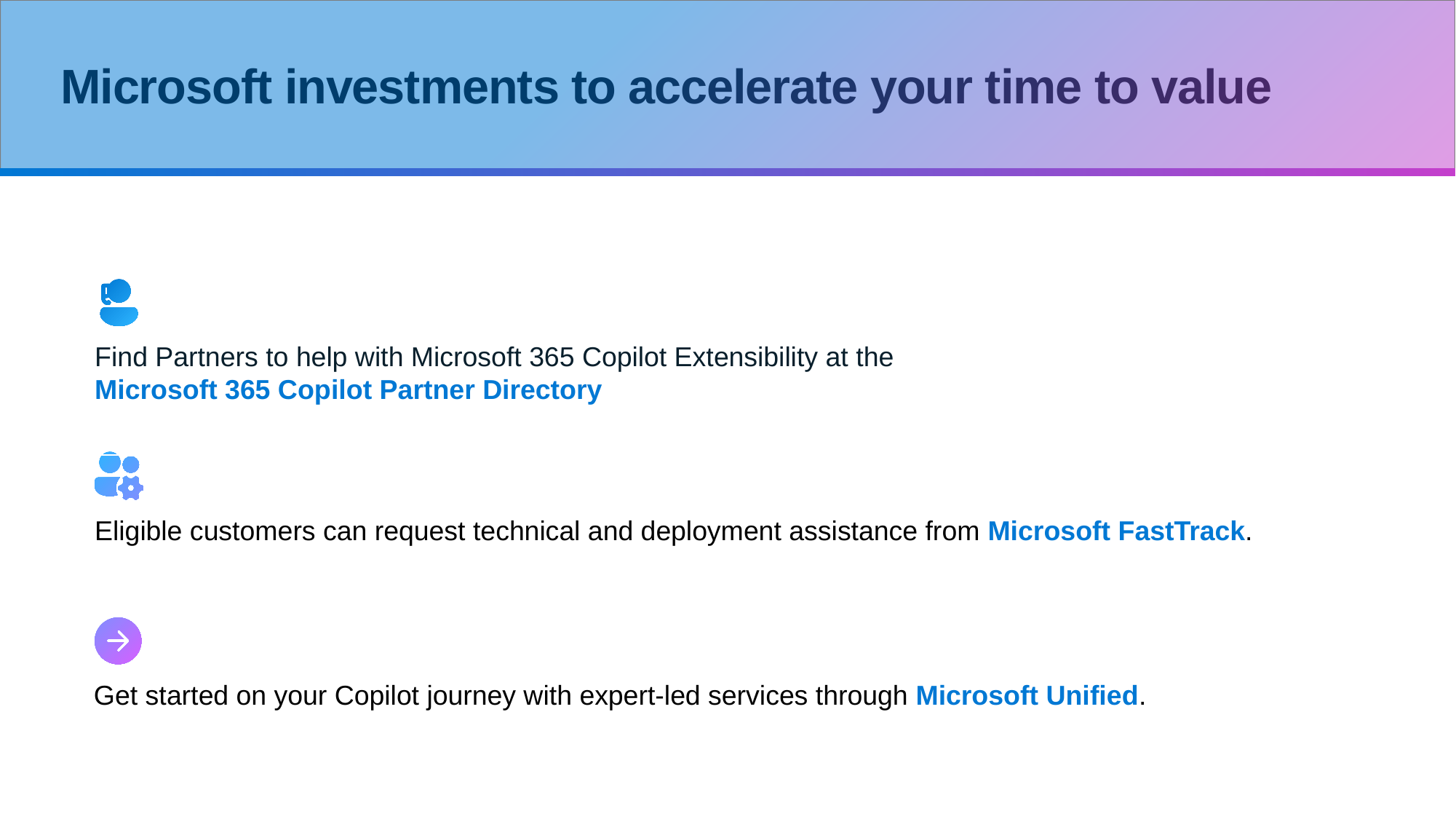

# Microsoft investments to accelerate your time to value

Find Partners to help with Microsoft 365 Copilot Extensibility at the Microsoft 365 Copilot Partner Directory

Eligible customers can request technical and deployment assistance from Microsoft FastTrack.

Get started on your Copilot journey with expert-led services through Microsoft Unified.